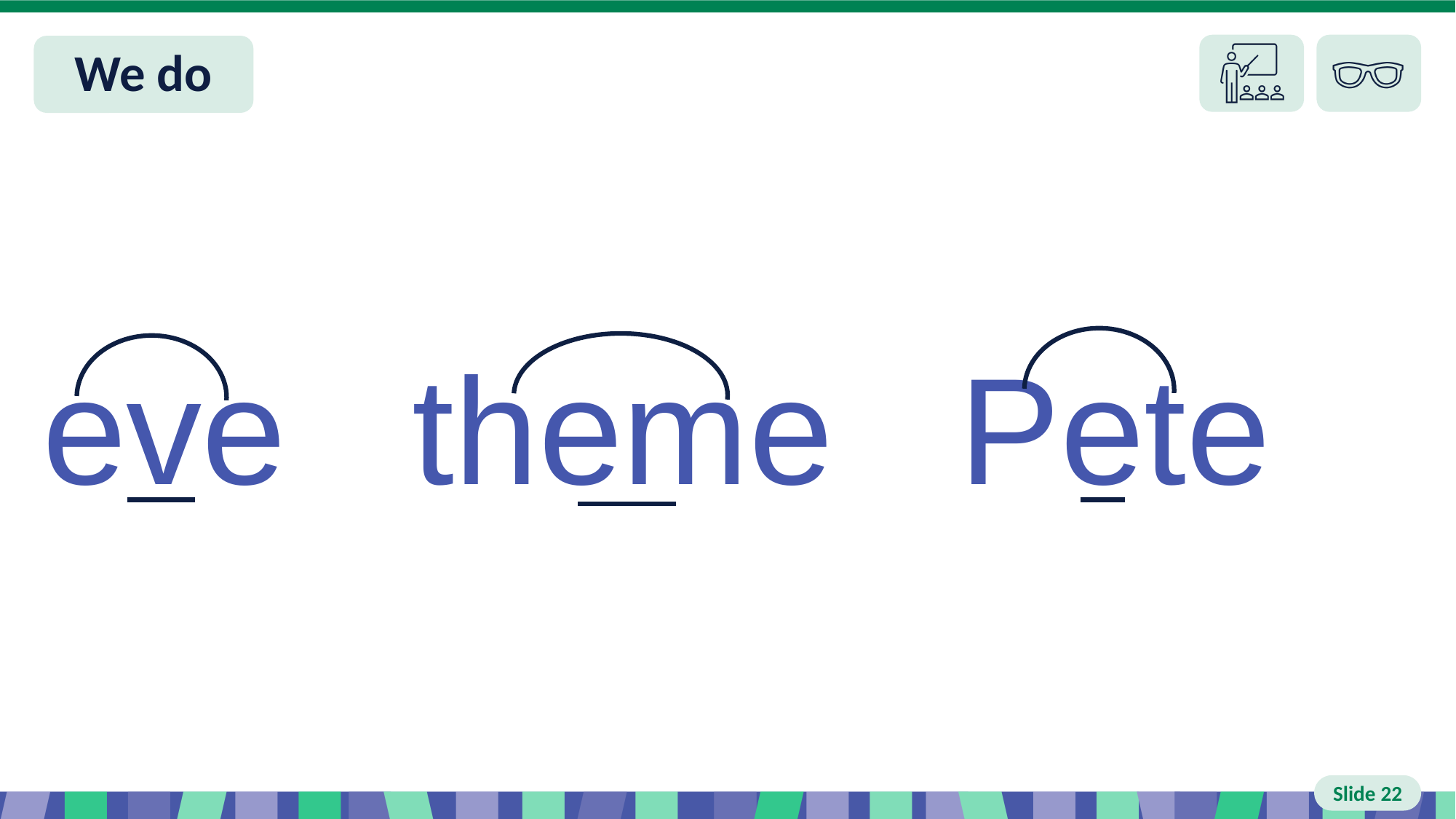

# Slide 22 We do

eve   theme   Pete